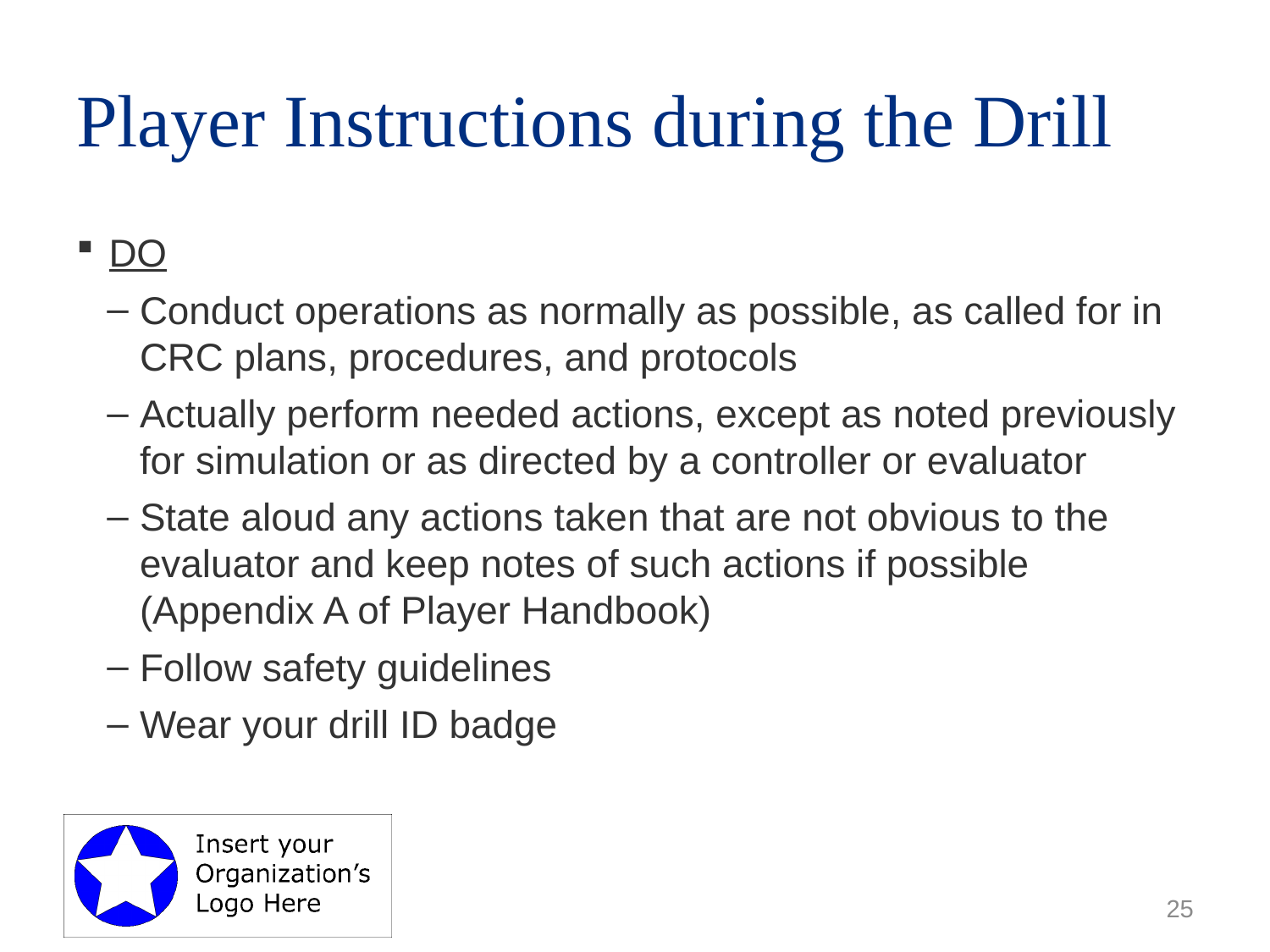

# Player Instructions during the Drill
DO
Conduct operations as normally as possible, as called for in CRC plans, procedures, and protocols
Actually perform needed actions, except as noted previously for simulation or as directed by a controller or evaluator
State aloud any actions taken that are not obvious to the evaluator and keep notes of such actions if possible (Appendix A of Player Handbook)
Follow safety guidelines
Wear your drill ID badge

25